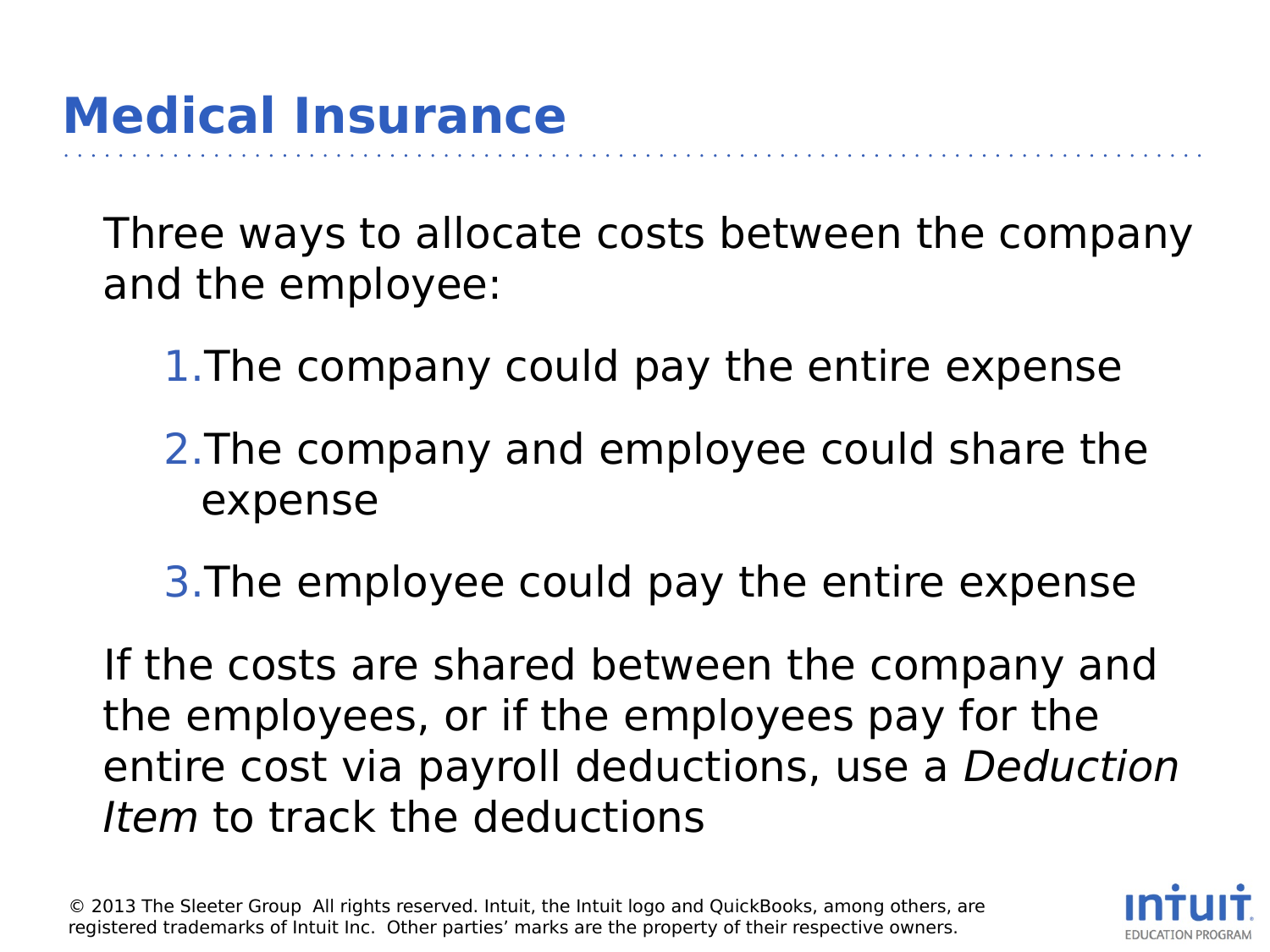

# Medical Insurance
Three ways to allocate costs between the company and the employee:
The company could pay the entire expense
The company and employee could share the expense
The employee could pay the entire expense
If the costs are shared between the company and the employees, or if the employees pay for the entire cost via payroll deductions, use a Deduction Item to track the deductions